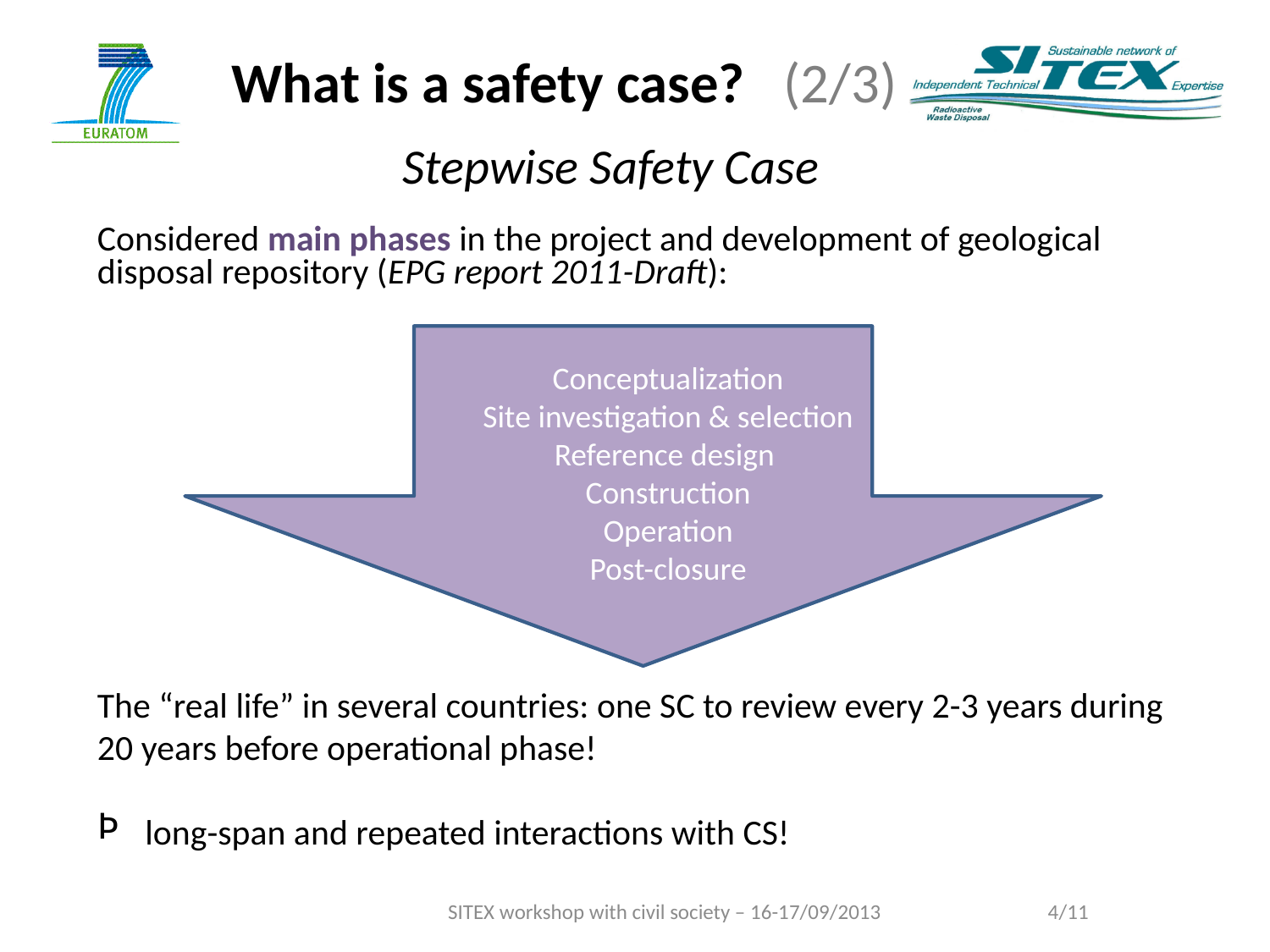

# What is a safety case?   (2/3)
Stepwise Safety Case
Considered main phases in the project and development of geological disposal repository (EPG report 2011-Draft):

The “real life” in several countries: one SC to review every 2-3 years during 20 years before operational phase!

long-span and repeated interactions with CS!

Conceptualization
Site investigation & selection
Reference design
Construction
Operation
Post-closure
SITEX workshop with civil society – 16-17/09/2013
4/11